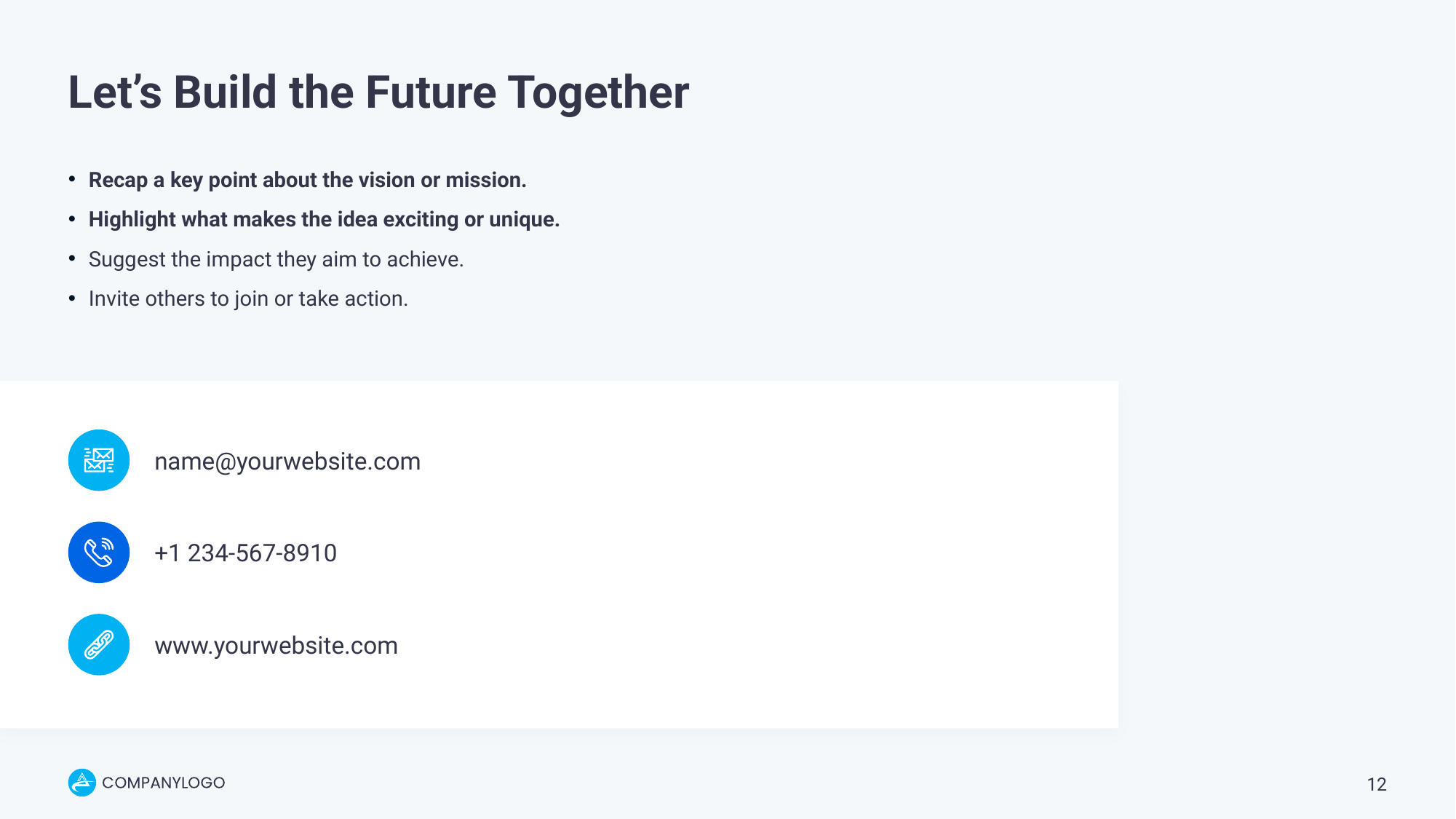

# Let’s Build the Future Together
Recap a key point about the vision or mission.
Highlight what makes the idea exciting or unique.
Suggest the impact they aim to achieve.
Invite others to join or take action.

name@yourwebsite.com

+1 234-567-8910

www.yourwebsite.com